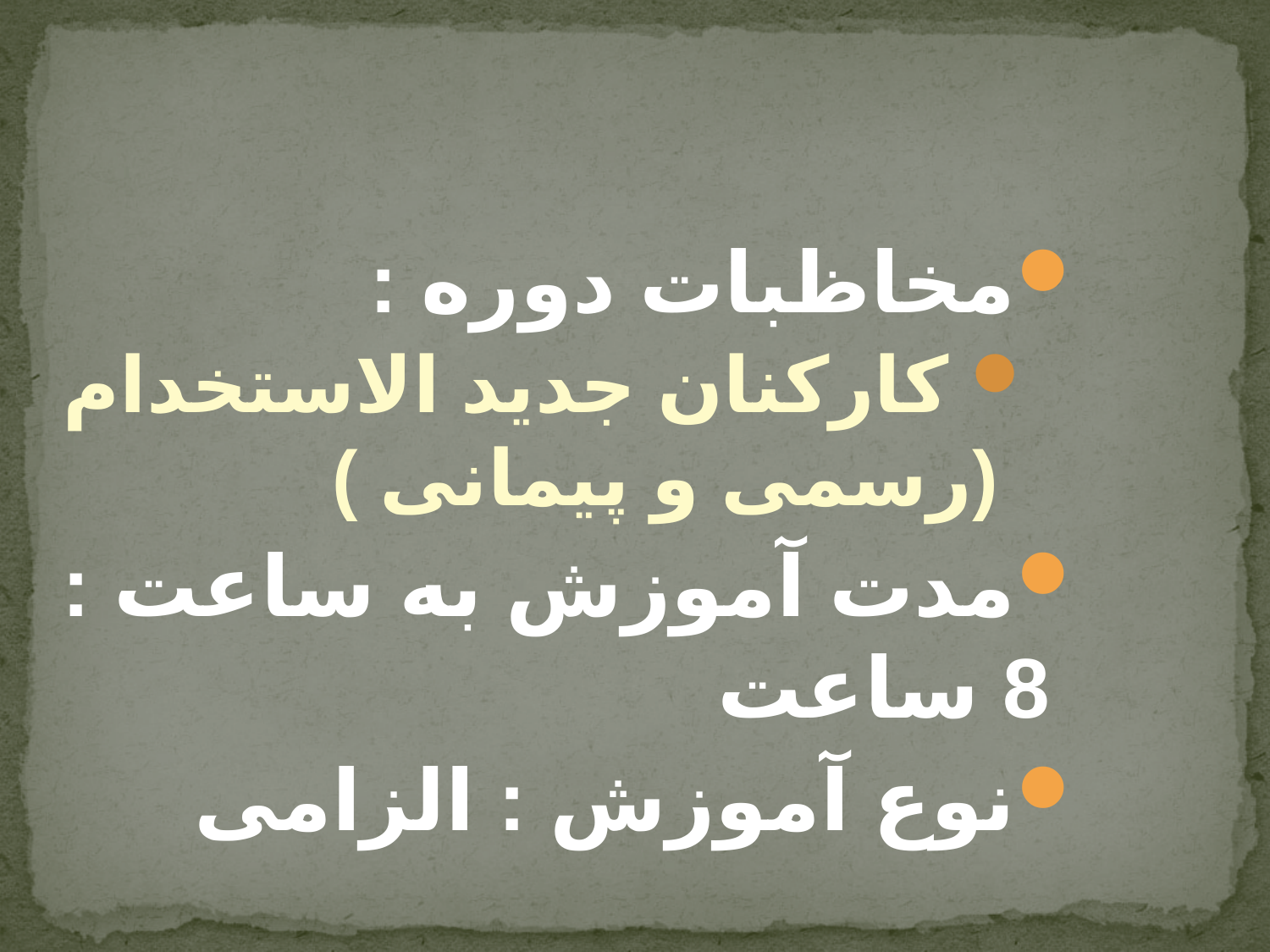

مخاظبات دوره :
 کارکنان جدید الاستخدام (رسمی و پیمانی )
مدت آموزش به ساعت : 8 ساعت
نوع آموزش : الزامی